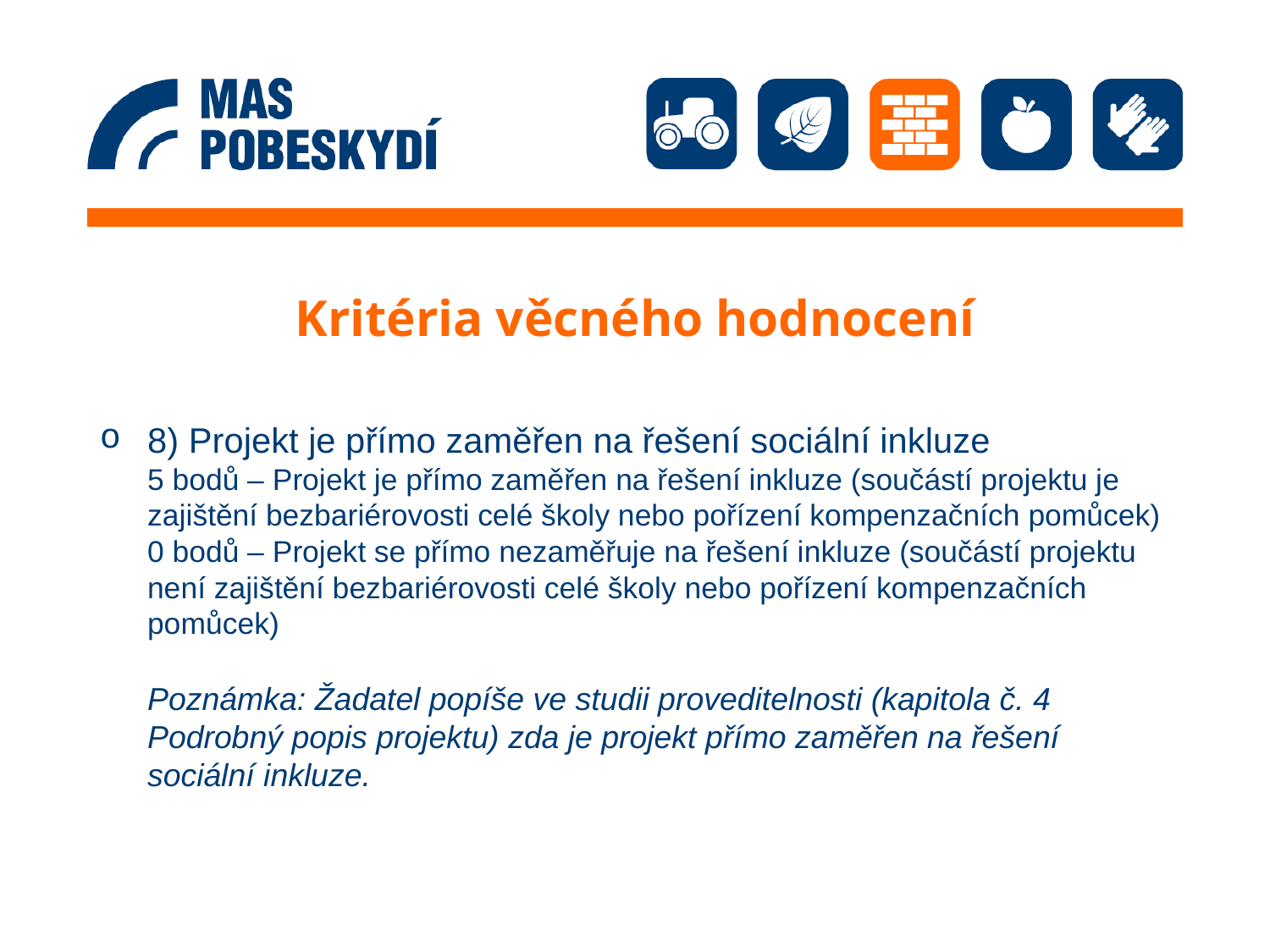

# Kritéria věcného hodnocení
8) Projekt je přímo zaměřen na řešení sociální inkluze
	5 bodů – Projekt je přímo zaměřen na řešení inkluze (součástí projektu je zajištění bezbariérovosti celé školy nebo pořízení kompenzačních pomůcek)
	0 bodů – Projekt se přímo nezaměřuje na řešení inkluze (součástí projektu není zajištění bezbariérovosti celé školy nebo pořízení kompenzačních pomůcek)

	Poznámka: Žadatel popíše ve studii proveditelnosti (kapitola č. 4 Podrobný popis projektu) zda je projekt přímo zaměřen na řešení sociální inkluze.